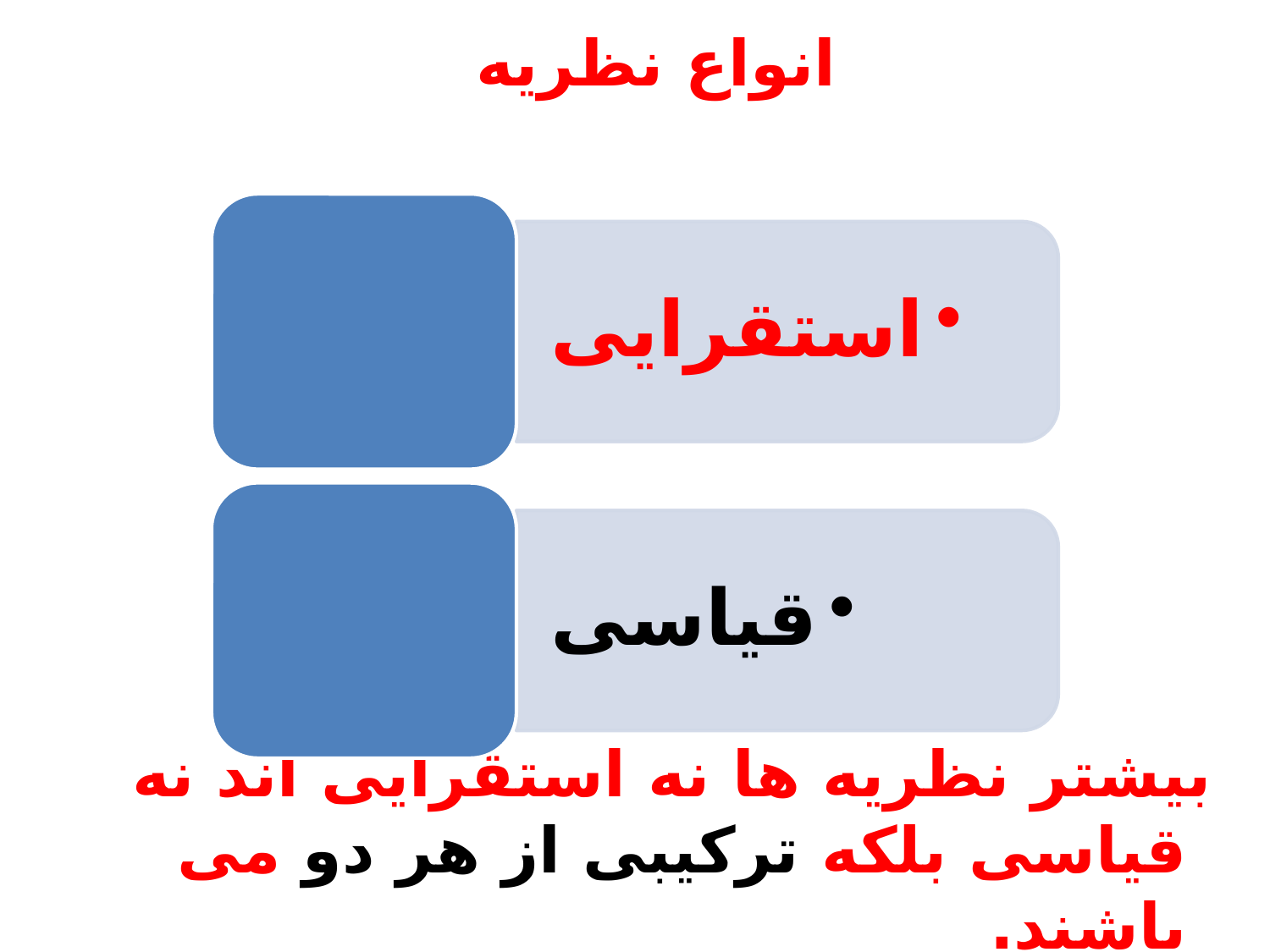

انواع نظریه

 بیشتر نظریه ها نه استقرایی اند نه قیاسی بلکه ترکیبی از هر دو می باشند.
استقرایی

قیاسی